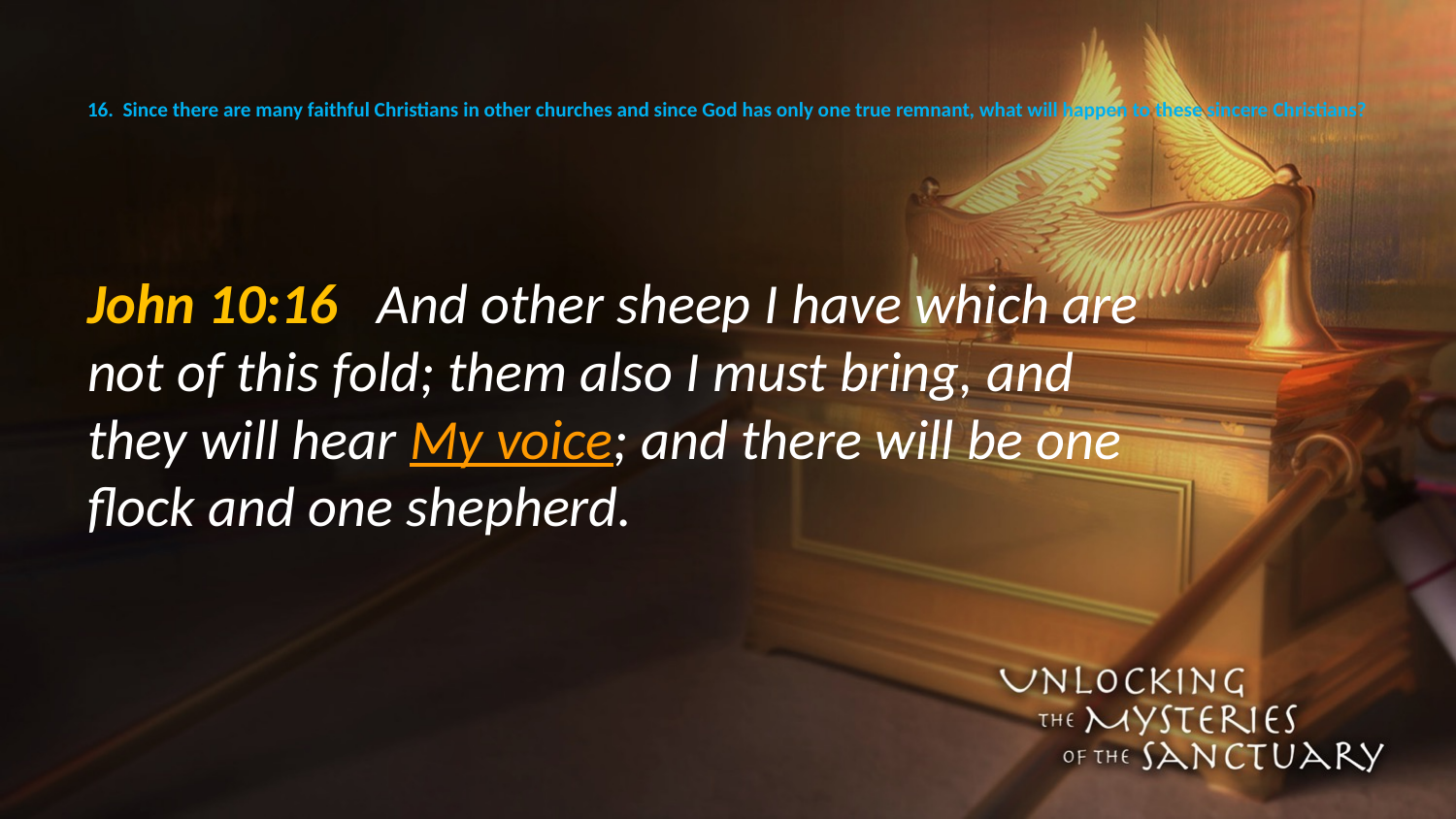

# 16.  Since there are many faithful Christians in other churches and since God has only one true remnant, what will happen to these sincere Christians?

John 10:16   And other sheep I have which are not of this fold; them also I must bring, and they will hear My voice; and there will be one flock and one shepherd.